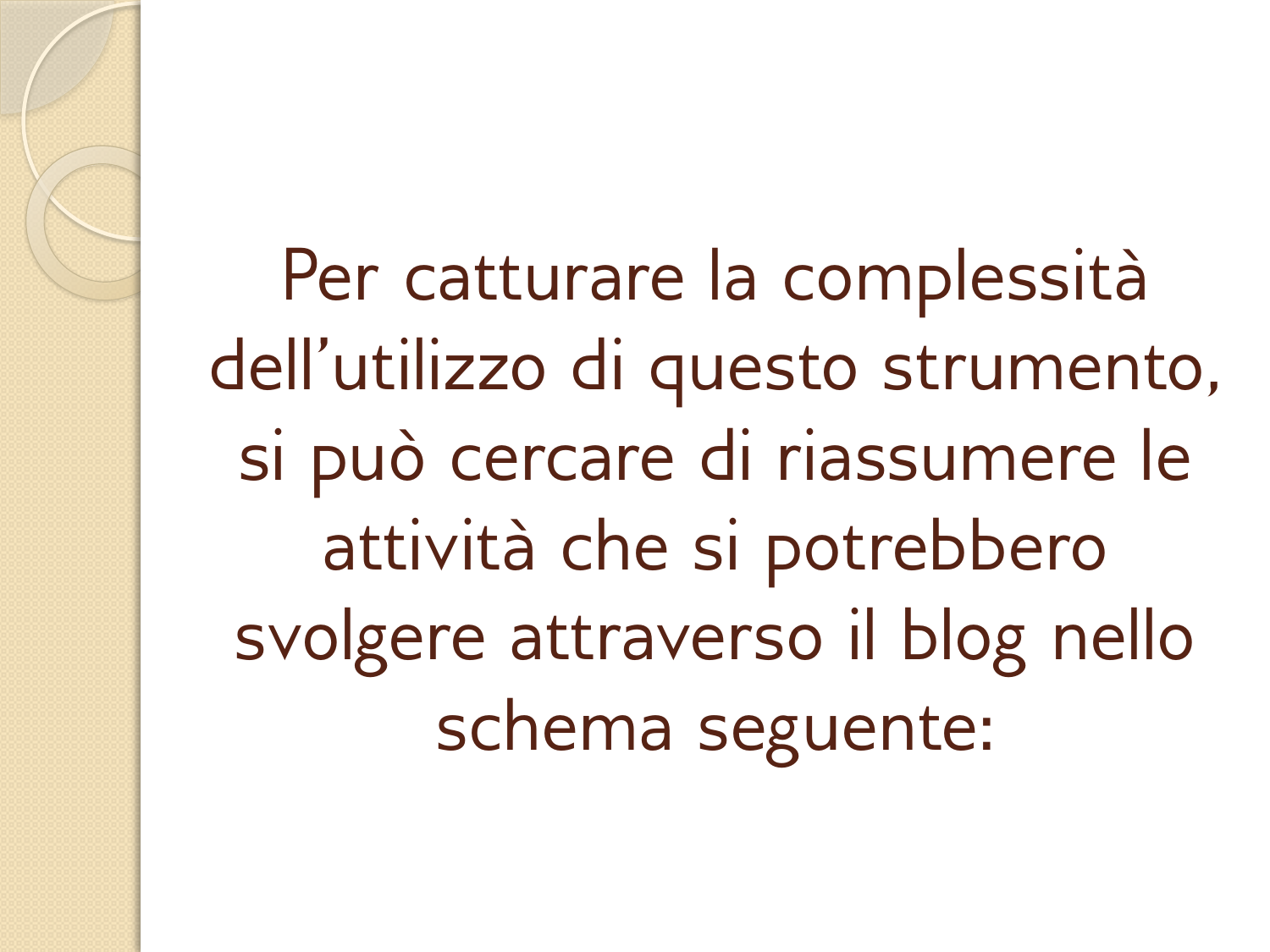

# Per catturare la complessità dell’utilizzo di questo strumento, si può cercare di riassumere le attività che si potrebbero svolgere attraverso il blog nello schema seguente: